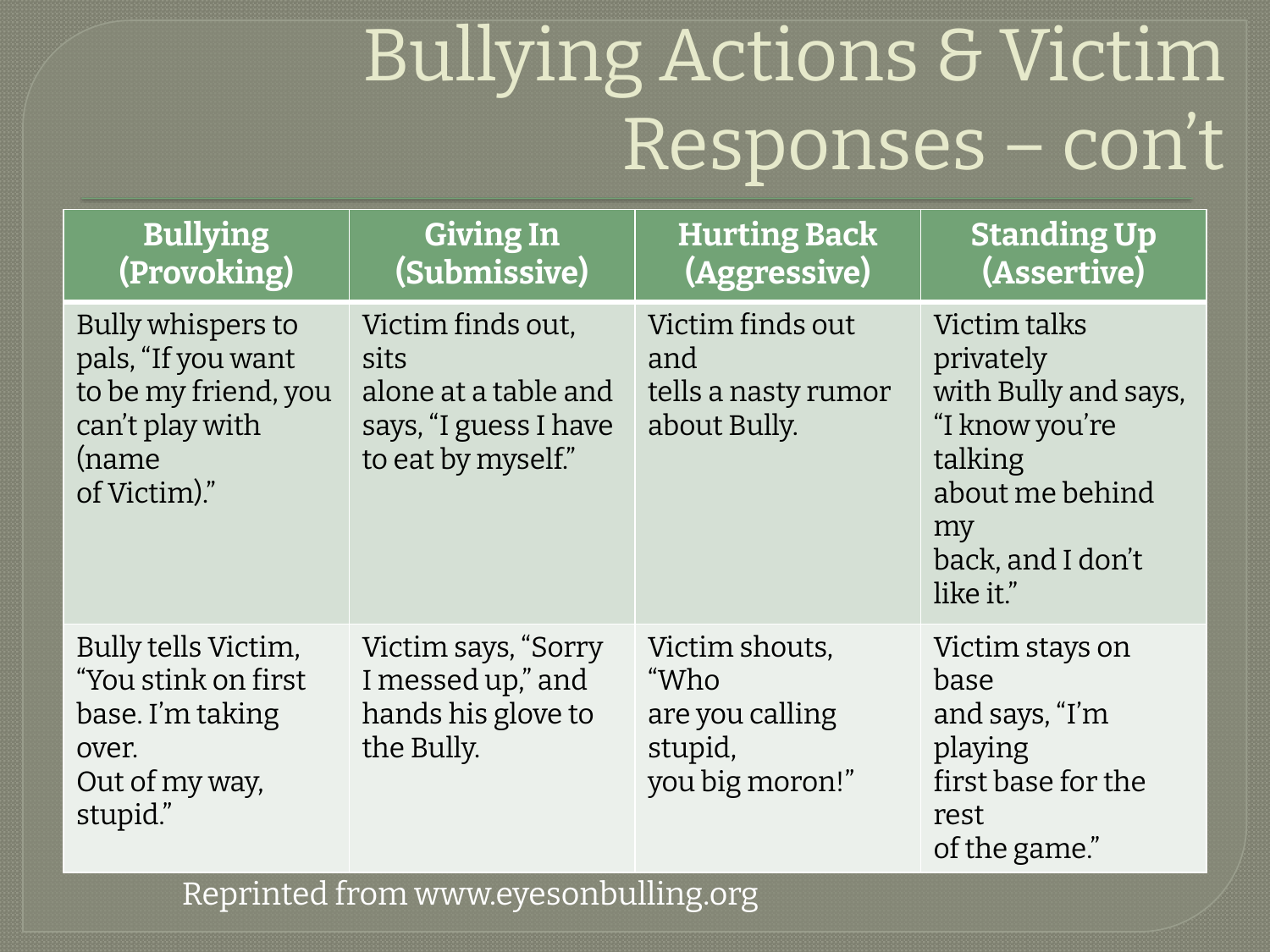

# Bullying Actions & Victim Responses – con’t
| Bullying (Provoking) | Giving In (Submissive) | Hurting Back (Aggressive) | Standing Up (Assertive) |
| --- | --- | --- | --- |
| Bully whispers to pals, “If you want to be my friend, you can’t play with (name of Victim).” | Victim finds out, sits alone at a table and says, “I guess I have to eat by myself.” | Victim finds out and tells a nasty rumor about Bully. | Victim talks privately with Bully and says, “I know you’re talking about me behind my back, and I don’t like it.” |
| Bully tells Victim, “You stink on first base. I’m taking over. Out of my way, stupid.” | Victim says, “Sorry I messed up,” and hands his glove to the Bully. | Victim shouts, “Who are you calling stupid, you big moron!” | Victim stays on base and says, “I’m playing first base for the rest of the game.” |
|  |  |  |  |
| --- | --- | --- | --- |
|  |  |  |  |
Reprinted from www.eyesonbulling.org